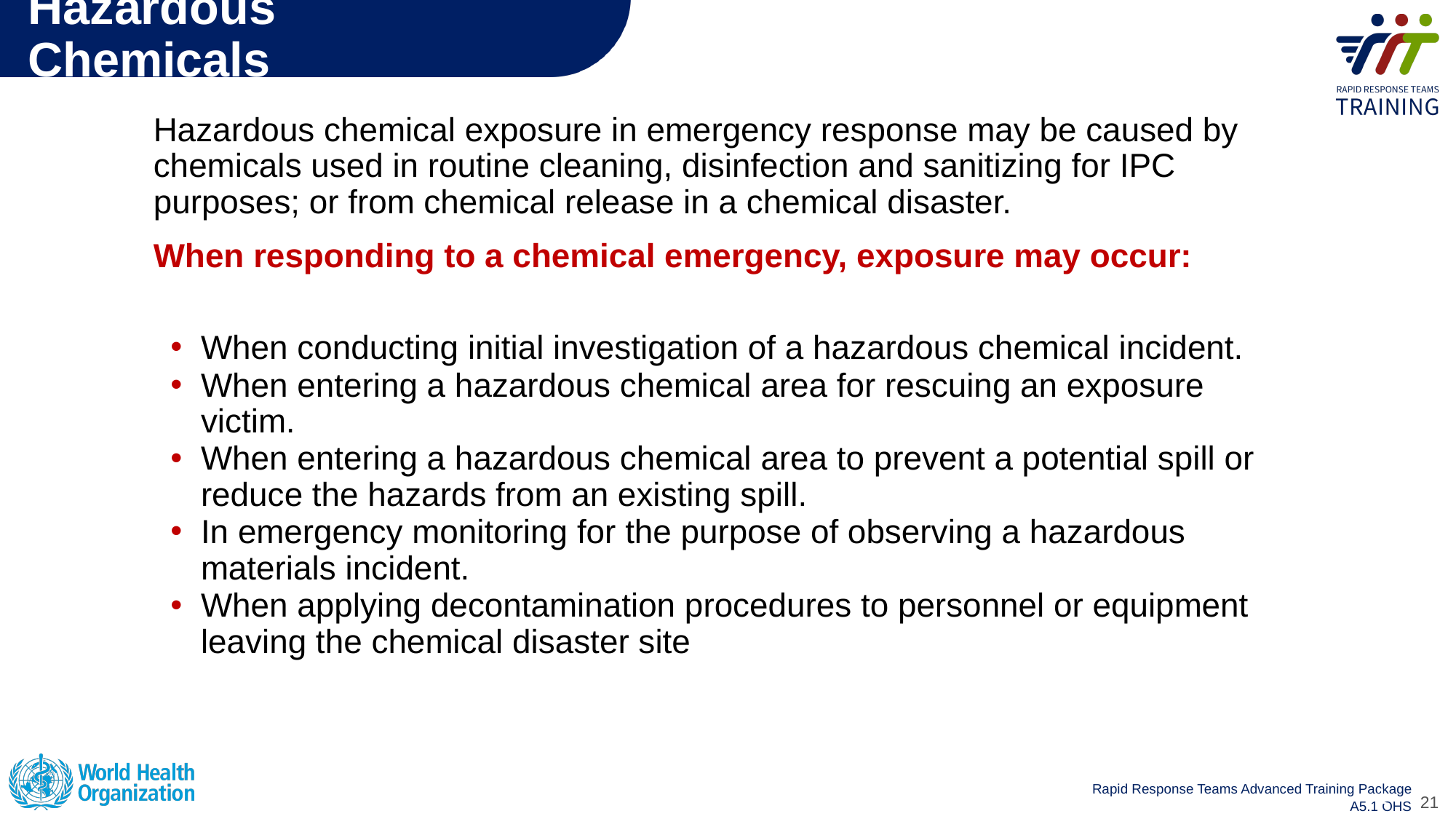

# Hazardous Chemicals
Hazardous chemical exposure in emergency response may be caused by chemicals used in routine cleaning, disinfection and sanitizing for IPC purposes; or from chemical release in a chemical disaster.
When responding to a chemical emergency, exposure may occur:

When conducting initial investigation of a hazardous chemical incident.
When entering a hazardous chemical area for rescuing an exposure victim.
When entering a hazardous chemical area to prevent a potential spill or reduce the hazards from an existing spill.
In emergency monitoring for the purpose of observing a hazardous materials incident.
When applying decontamination procedures to personnel or equipment leaving the chemical disaster site
21